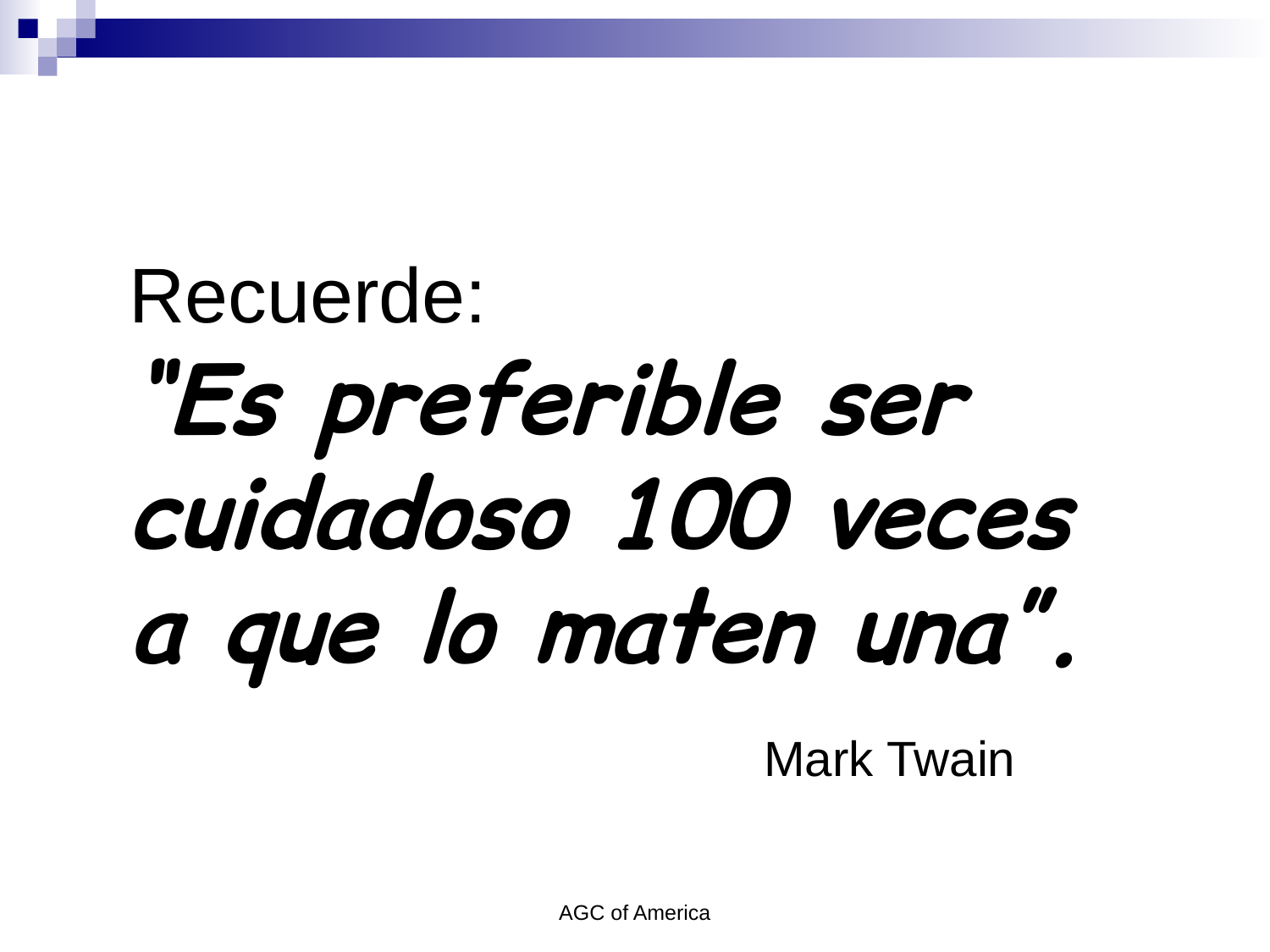

# Recuerde: “Es preferible ser cuidadoso 100 veces a que lo maten una”. Mark Twain

AGC of America